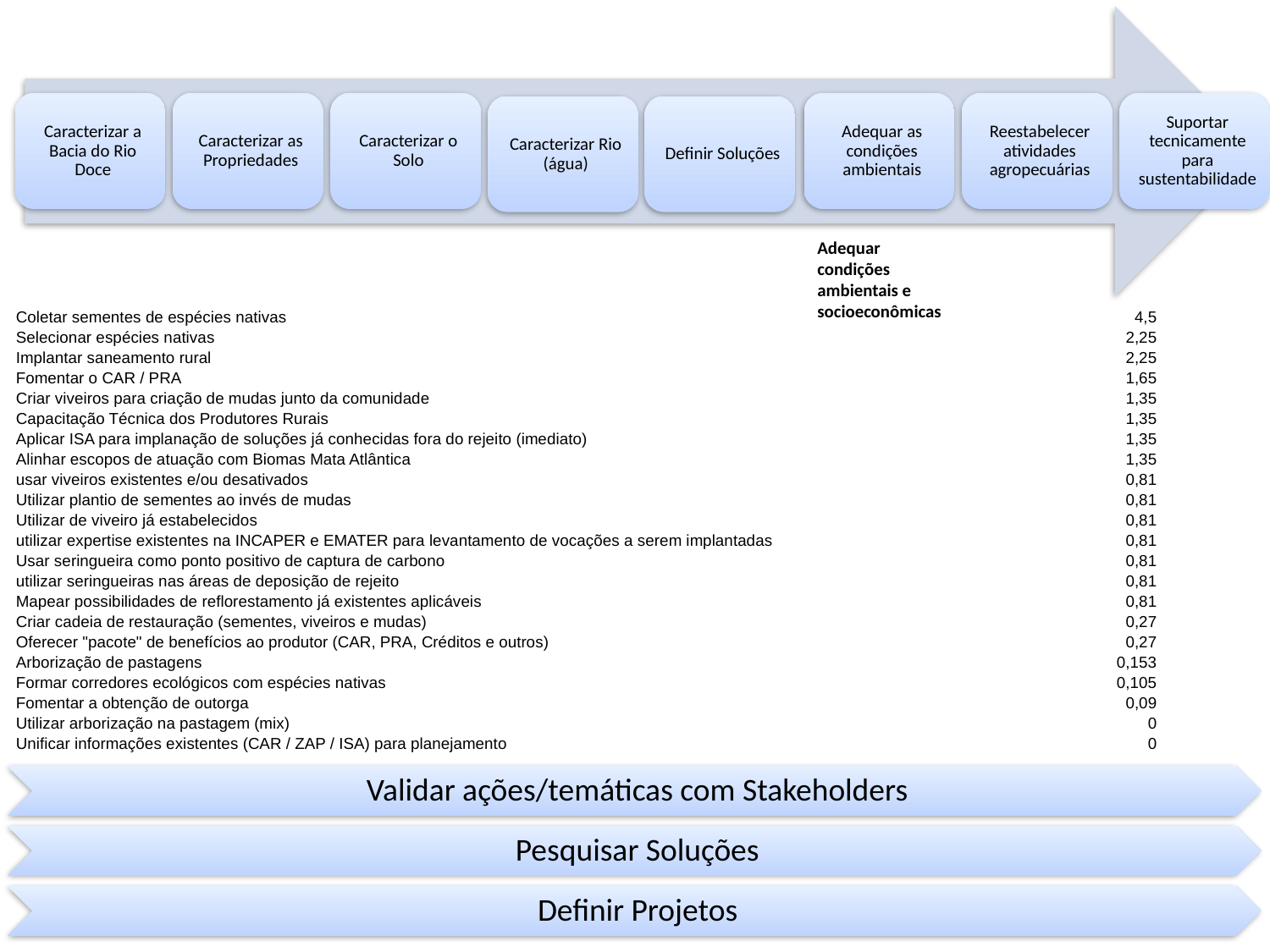

Caracterizar a Bacia do Rio Doce
Caracterizar as Propriedades
Caracterizar o Solo
Definir Soluções
Caracterizar Rio (água)
Adequar as condições ambientais
Reestabelecer atividades agropecuárias
Suportar tecnicamente para sustentabilidade
Adequar condições ambientais e socioeconômicas
| Coletar sementes de espécies nativas | 4,5 |
| --- | --- |
| Selecionar espécies nativas | 2,25 |
| Implantar saneamento rural | 2,25 |
| Fomentar o CAR / PRA | 1,65 |
| Criar viveiros para criação de mudas junto da comunidade | 1,35 |
| Capacitação Técnica dos Produtores Rurais | 1,35 |
| Aplicar ISA para implanação de soluções já conhecidas fora do rejeito (imediato) | 1,35 |
| Alinhar escopos de atuação com Biomas Mata Atlântica | 1,35 |
| usar viveiros existentes e/ou desativados | 0,81 |
| Utilizar plantio de sementes ao invés de mudas | 0,81 |
| Utilizar de viveiro já estabelecidos | 0,81 |
| utilizar expertise existentes na INCAPER e EMATER para levantamento de vocações a serem implantadas | 0,81 |
| Usar seringueira como ponto positivo de captura de carbono | 0,81 |
| utilizar seringueiras nas áreas de deposição de rejeito | 0,81 |
| Mapear possibilidades de reflorestamento já existentes aplicáveis | 0,81 |
| Criar cadeia de restauração (sementes, viveiros e mudas) | 0,27 |
| Oferecer "pacote" de benefícios ao produtor (CAR, PRA, Créditos e outros) | 0,27 |
| Arborização de pastagens | 0,153 |
| Formar corredores ecológicos com espécies nativas | 0,105 |
| Fomentar a obtenção de outorga | 0,09 |
| Utilizar arborização na pastagem (mix) | 0 |
| Unificar informações existentes (CAR / ZAP / ISA) para planejamento | 0 |
Validar ações/temáticas com Stakeholders
Pesquisar Soluções
Definir Projetos